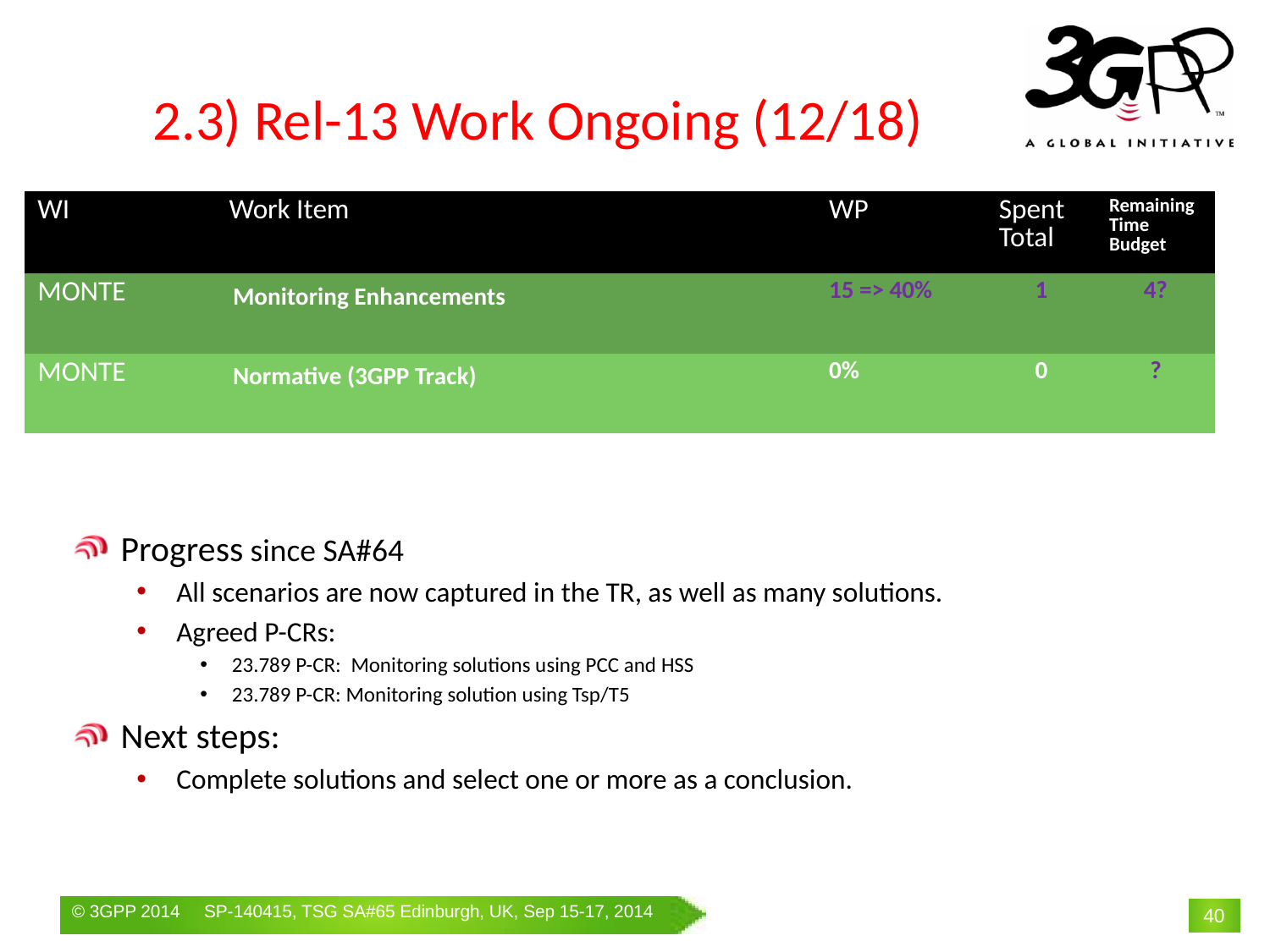

# 2.3) Rel-13 Work Ongoing (12/18)
| WI | Work Item | WP | Spent Total | Remaining Time Budget |
| --- | --- | --- | --- | --- |
| MONTE | Monitoring Enhancements | 15 => 40% | 1 | 4? |
| MONTE | Normative (3GPP Track) | 0% | 0 | ? |
Progress since SA#64
All scenarios are now captured in the TR, as well as many solutions.
Agreed P-CRs:
23.789 P-CR:  Monitoring solutions using PCC and HSS
23.789 P-CR: Monitoring solution using Tsp/T5
Next steps:
Complete solutions and select one or more as a conclusion.